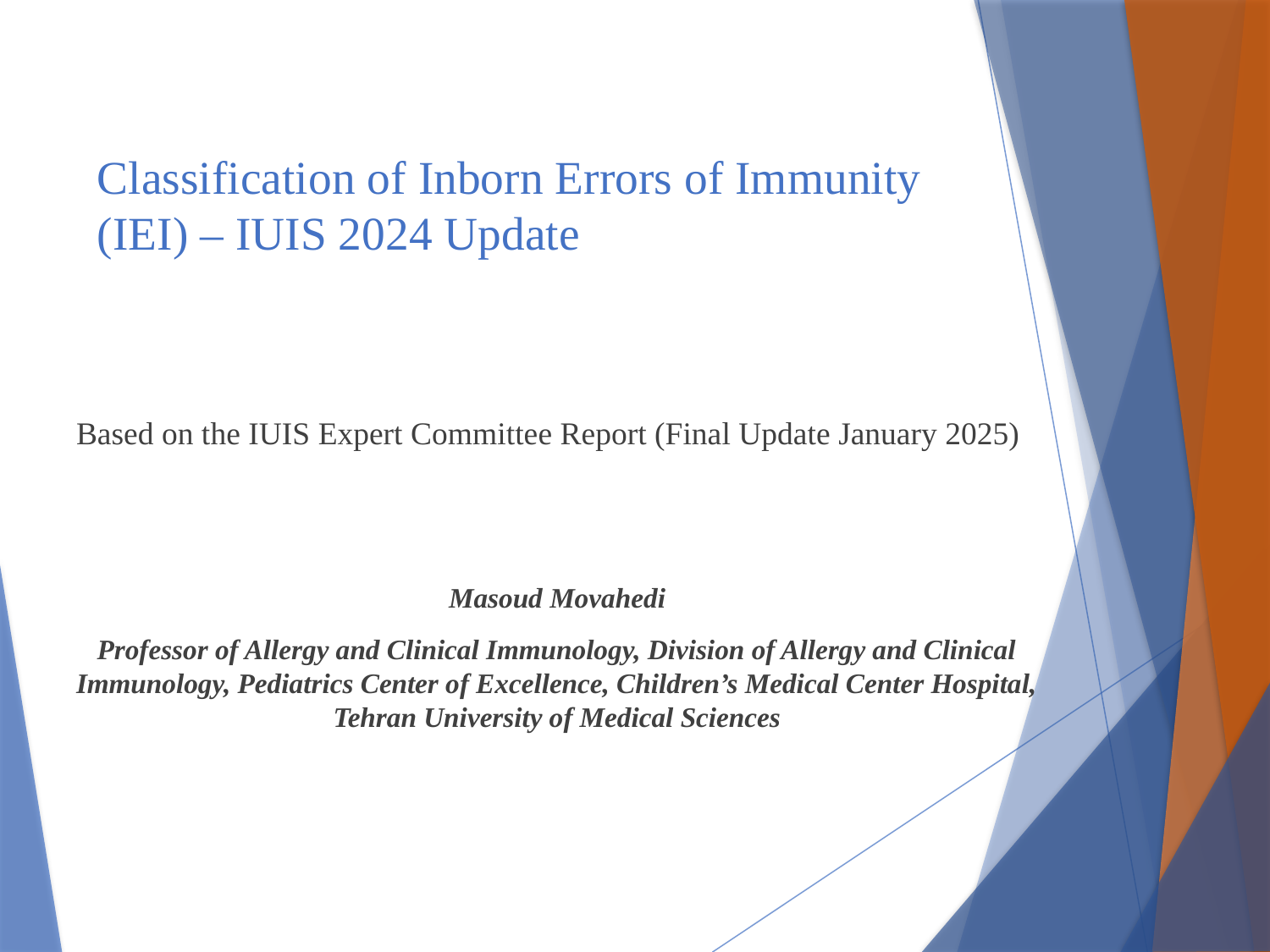

# Classification of Inborn Errors of Immunity (IEI) – IUIS 2024 Update
Based on the IUIS Expert Committee Report (Final Update January 2025)

Masoud Movahedi
Professor of Allergy and Clinical Immunology, Division of Allergy and Clinical Immunology, Pediatrics Center of Excellence, Children’s Medical Center Hospital, Tehran University of Medical Sciences